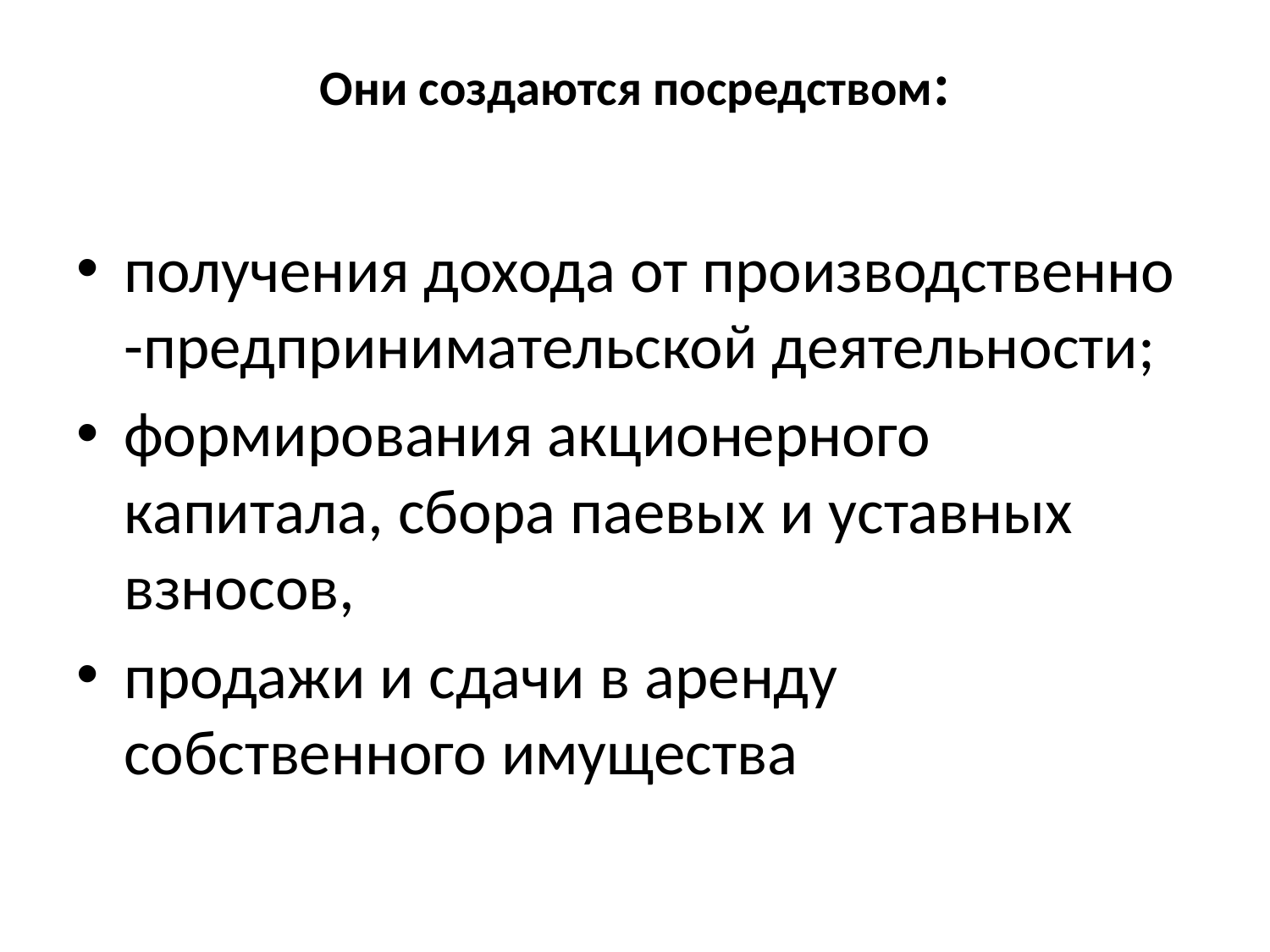

# Они создаются посредством:
получения дохода от производственно -предпринимательской деятельности;
формирования акционерного капитала, сбора паевых и уставных взносов,
продажи и сдачи в аренду собственного имущества